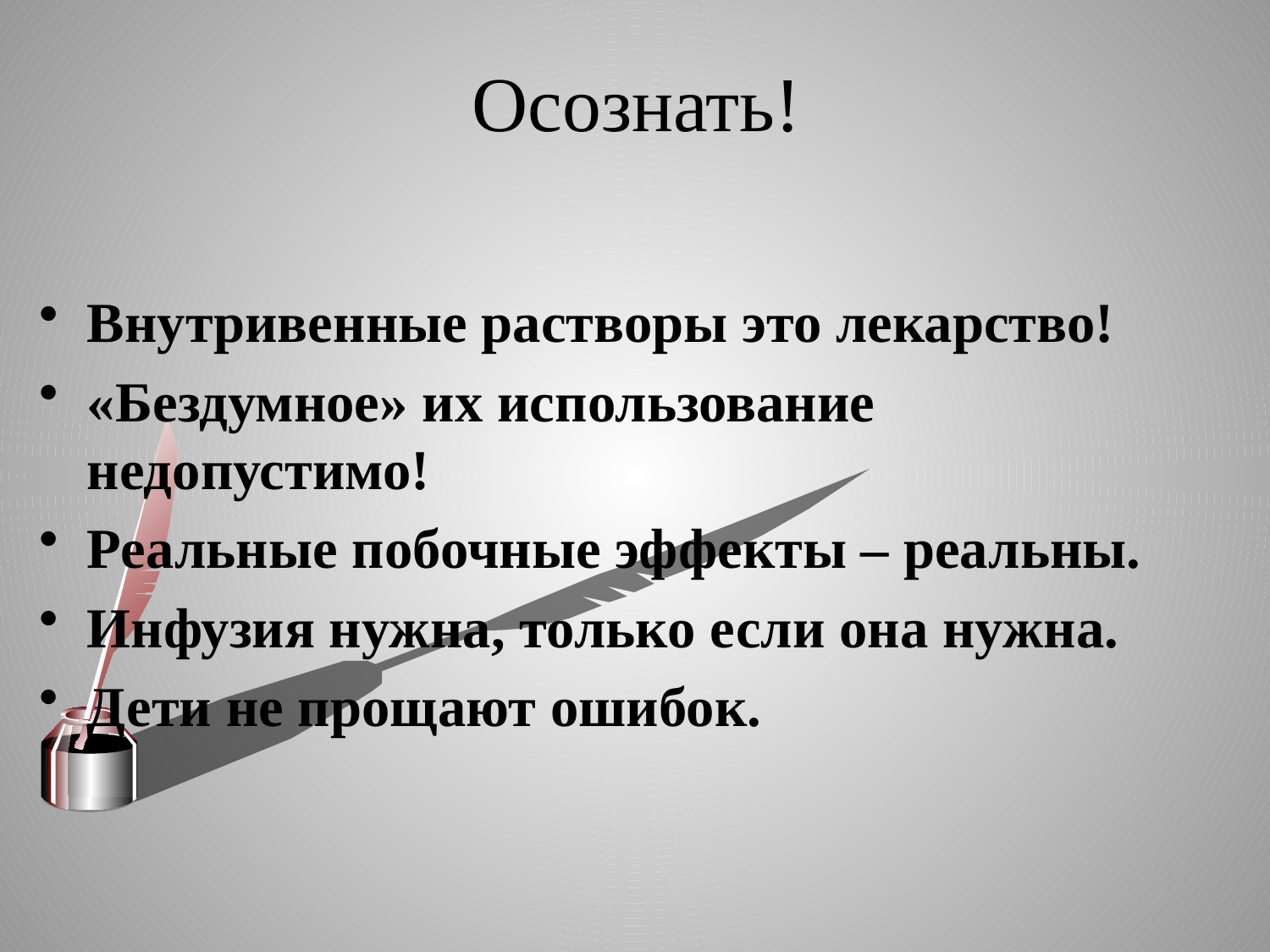

# Осознать!

Внутривенные растворы это лекарство!
«Бездумное» их использование недопустимо!
Реальные побочные эффекты – реальны.
Инфузия нужна, только если она нужна.
Дети не прощают ошибок.